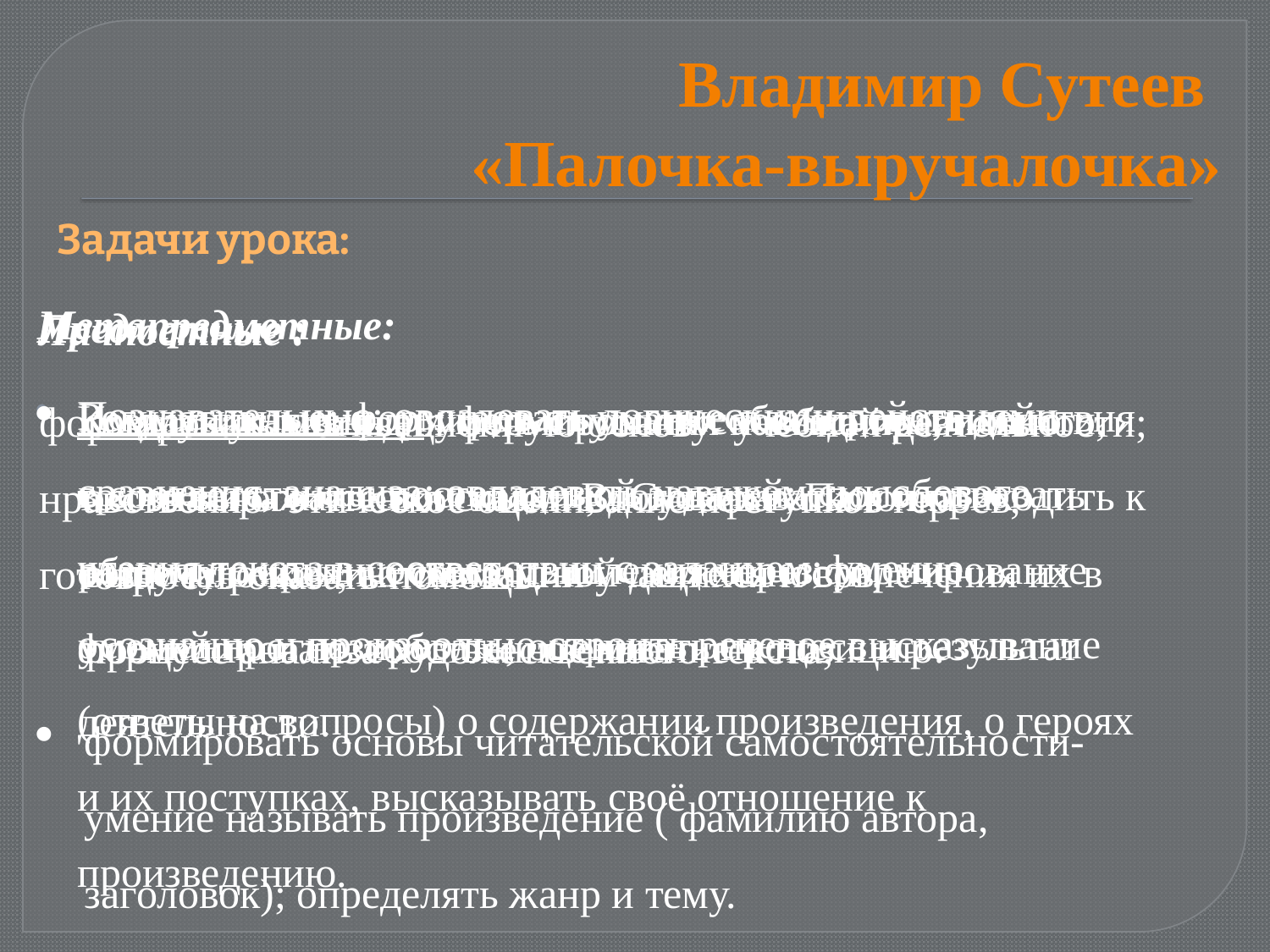

# Владимир Сутеев «Палочка-выручалочка»
Задачи урока:
Метапредметные:
Регулятивные: формировать умение планировать действия в соответствии с поставленной задачей; способствовать развитию критического мышления через формирование умений прогнозировать; оценивать процесс и результат деятельности.
Предметные :
создать условия для формирования навыка правильного, осознанного чтения сказки В. Сутеева «Палочка-выручалочка», активизации учащихся и вовлечения их в процесс анализа художественного текста;
формировать основы читательской самостоятельности- умение называть произведение ( фамилию автора, заголовок); определять жанр и тему.
Личностные :
формировать мотивационную основу  учебной деятельности; нравственно- этическое оценивание поступков героев,  готовность оказать помощь.
Познавательные: овладевать логическими действиями сравнения, анализа; овладевать навыком смыслового чтения текста в соответствии с заданием; умение осознанно и произвольно строить речевое высказывание (ответы на вопросы) о содержании произведения, о героях и их поступках, высказывать своё отношение к произведению.
Коммуникативные: уметь слушать собеседника, полно и точно выражать свои мысли; договариваться и приходить к общему решению совместной деятельности; формулировать собственное мнение и позицию.